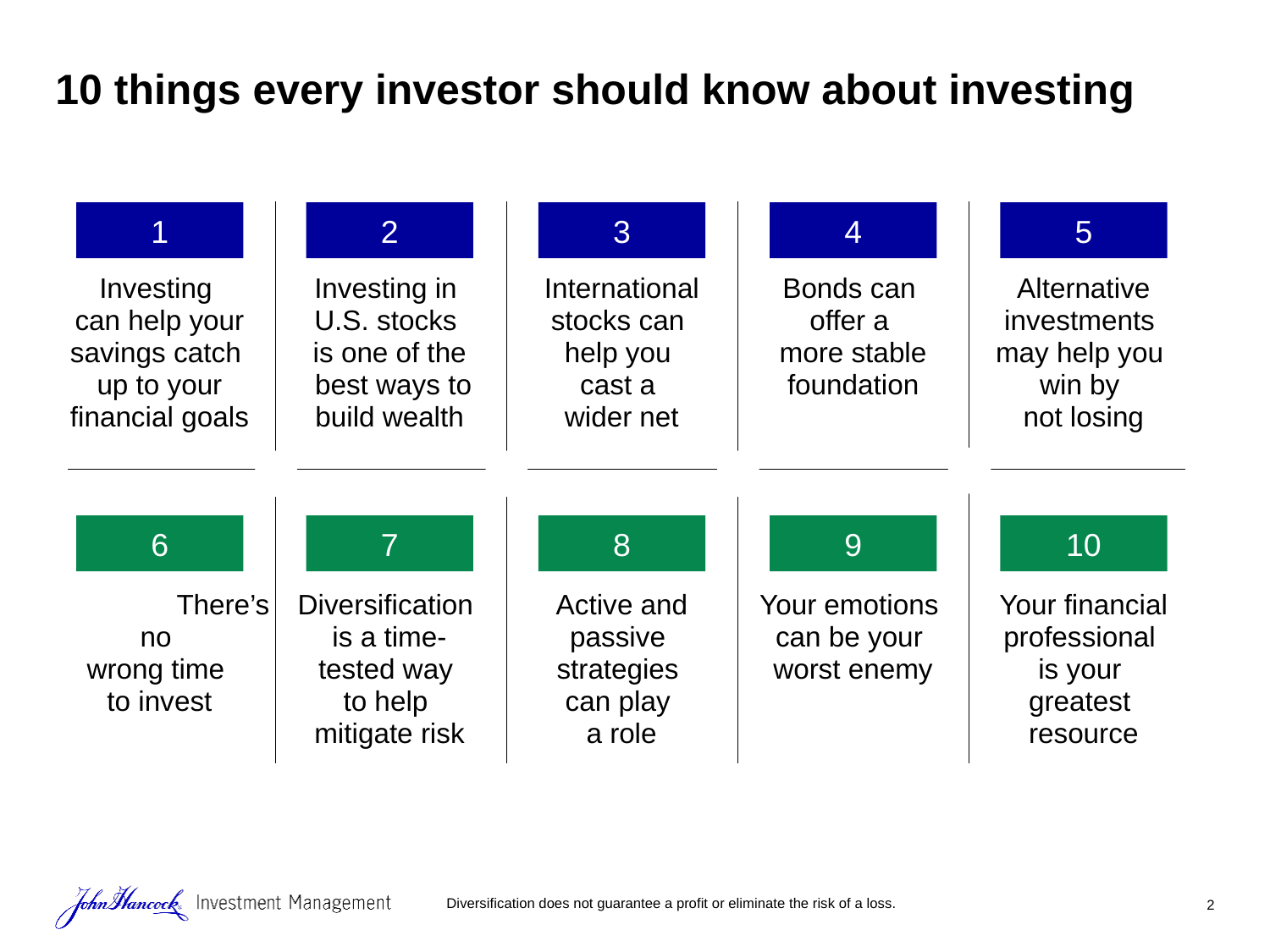

# 10 things every investor should know about investing
1
2
3
4
5
Investing
can help your savings catch
up to your financial goals
Investing in
U.S. stocks
is one of the
 best ways to build wealth

International stocks can
help you
cast a
wider net

Bonds can
offer a
more stable foundation
Alternative investments
may help you
win by
not losing

6
7
8
9
10
	There’s no
wrong time
to invest

Diversification
is a time-
tested way
to help
mitigate risk

Active and passive
strategies
can play
a role

Your emotions
can be your
worst enemy

Your financial professional
is your
greatest
resource
Diversification does not guarantee a profit or eliminate the risk of a loss.
2